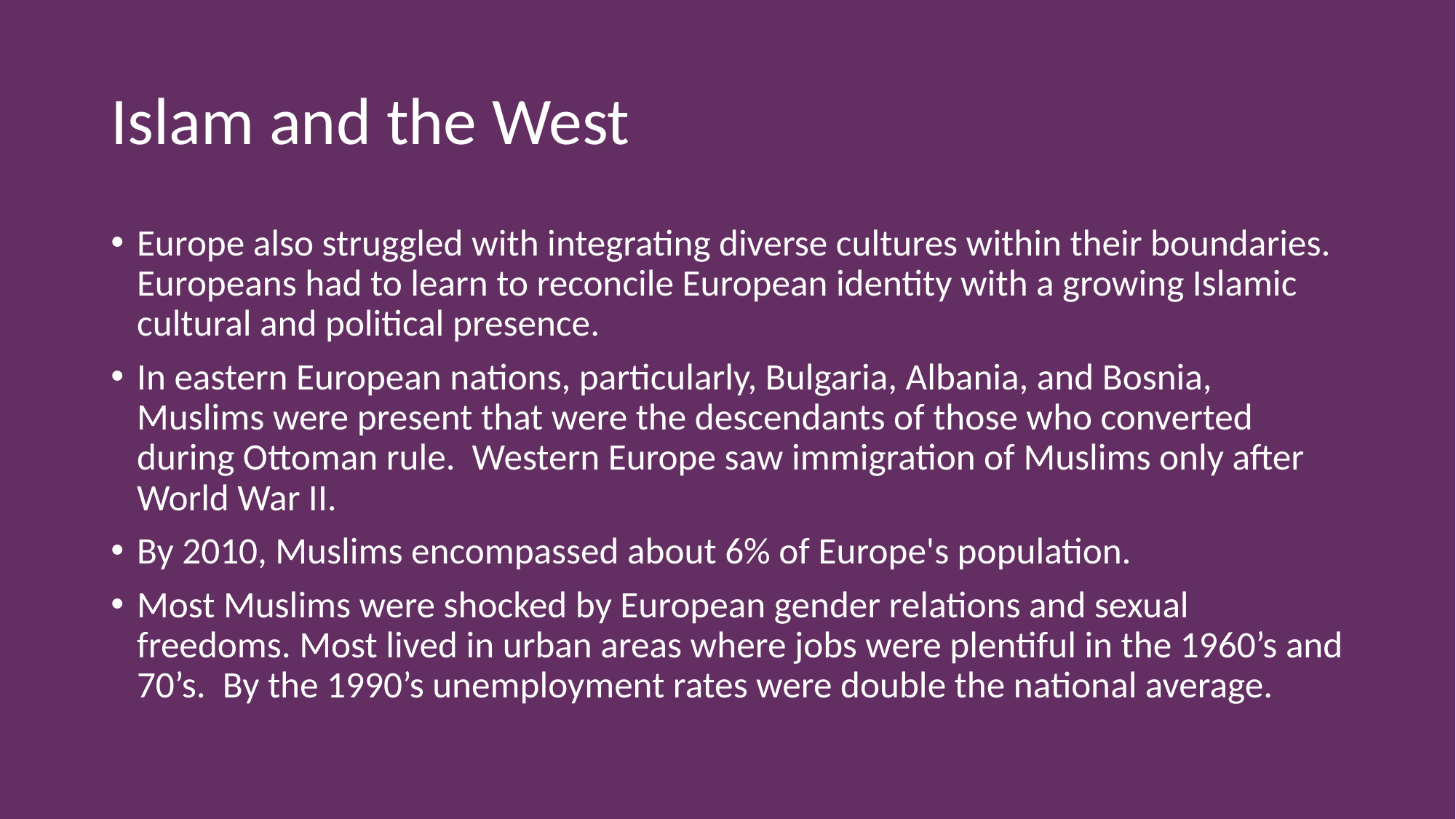

# Islam and the West
Europe also struggled with integrating diverse cultures within their boundaries.  Europeans had to learn to reconcile European identity with a growing Islamic cultural and political presence.
In eastern European nations, particularly, Bulgaria, Albania, and Bosnia, Muslims were present that were the descendants of those who converted during Ottoman rule.  Western Europe saw immigration of Muslims only after World War II.
By 2010, Muslims encompassed about 6% of Europe's population.
Most Muslims were shocked by European gender relations and sexual freedoms. Most lived in urban areas where jobs were plentiful in the 1960’s and 70’s.  By the 1990’s unemployment rates were double the national average.